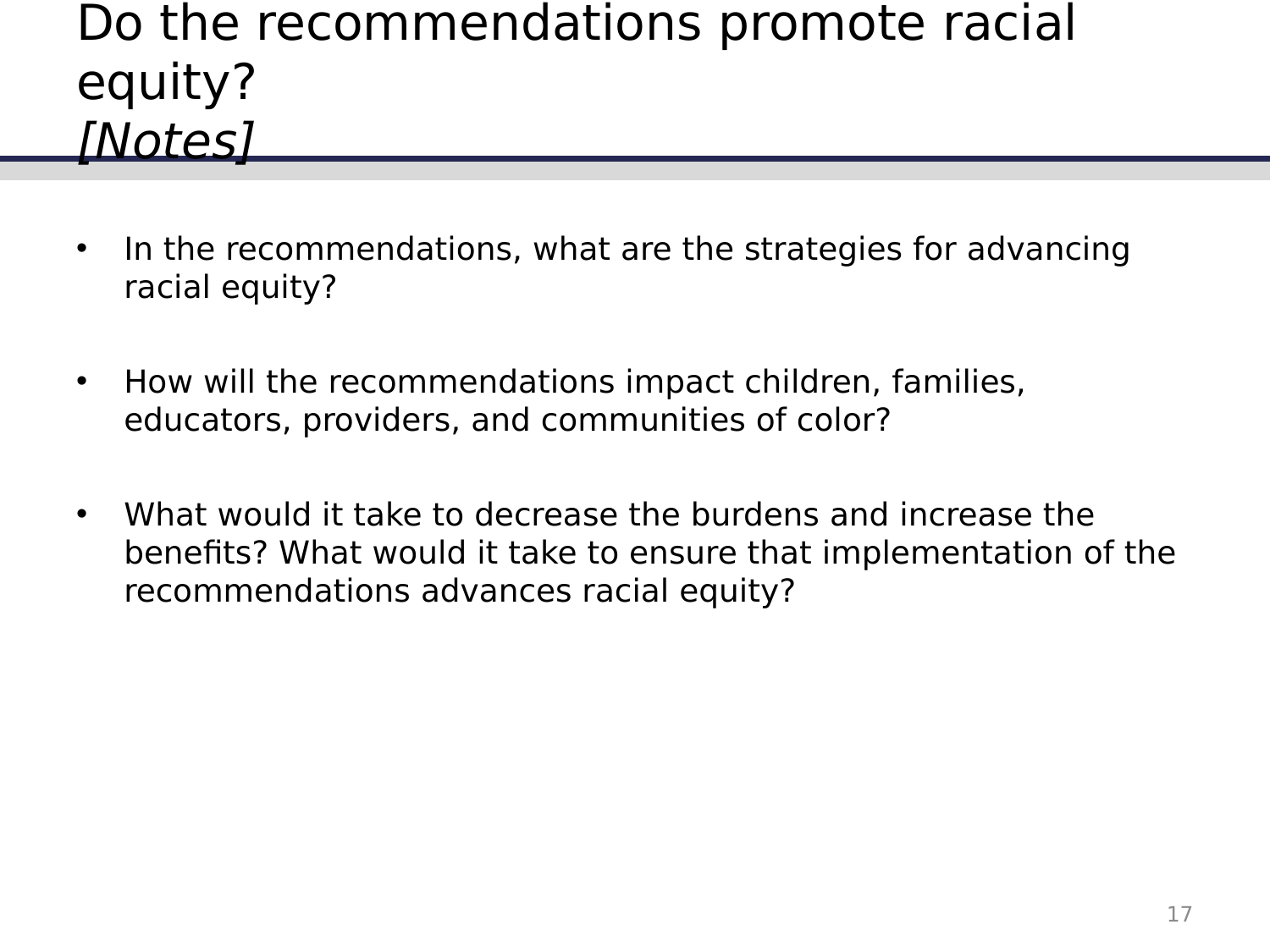

# Do the recommendations promote racial equity? [Notes]
In the recommendations, what are the strategies for advancing racial equity?

How will the recommendations impact children, families, educators, providers, and communities of color?

What would it take to decrease the burdens and increase the benefits? What would it take to ensure that implementation of the recommendations advances racial equity?

17